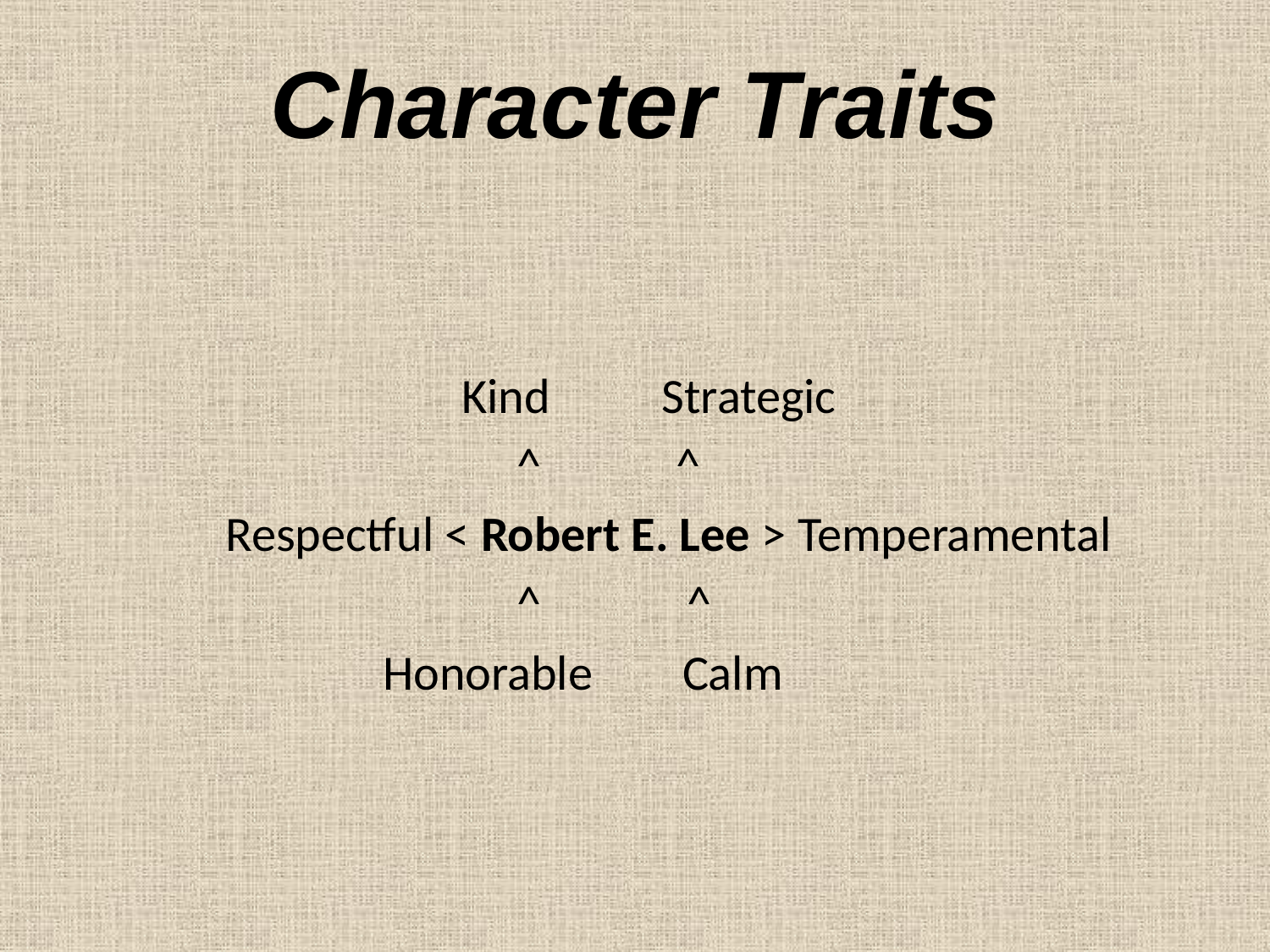

# Character Traits

                                        Kind          Strategic
			           ^            ^
                   Respectful < Robert E. Lee > Temperamental
			           ^             ^
                                 Honorable        Calm